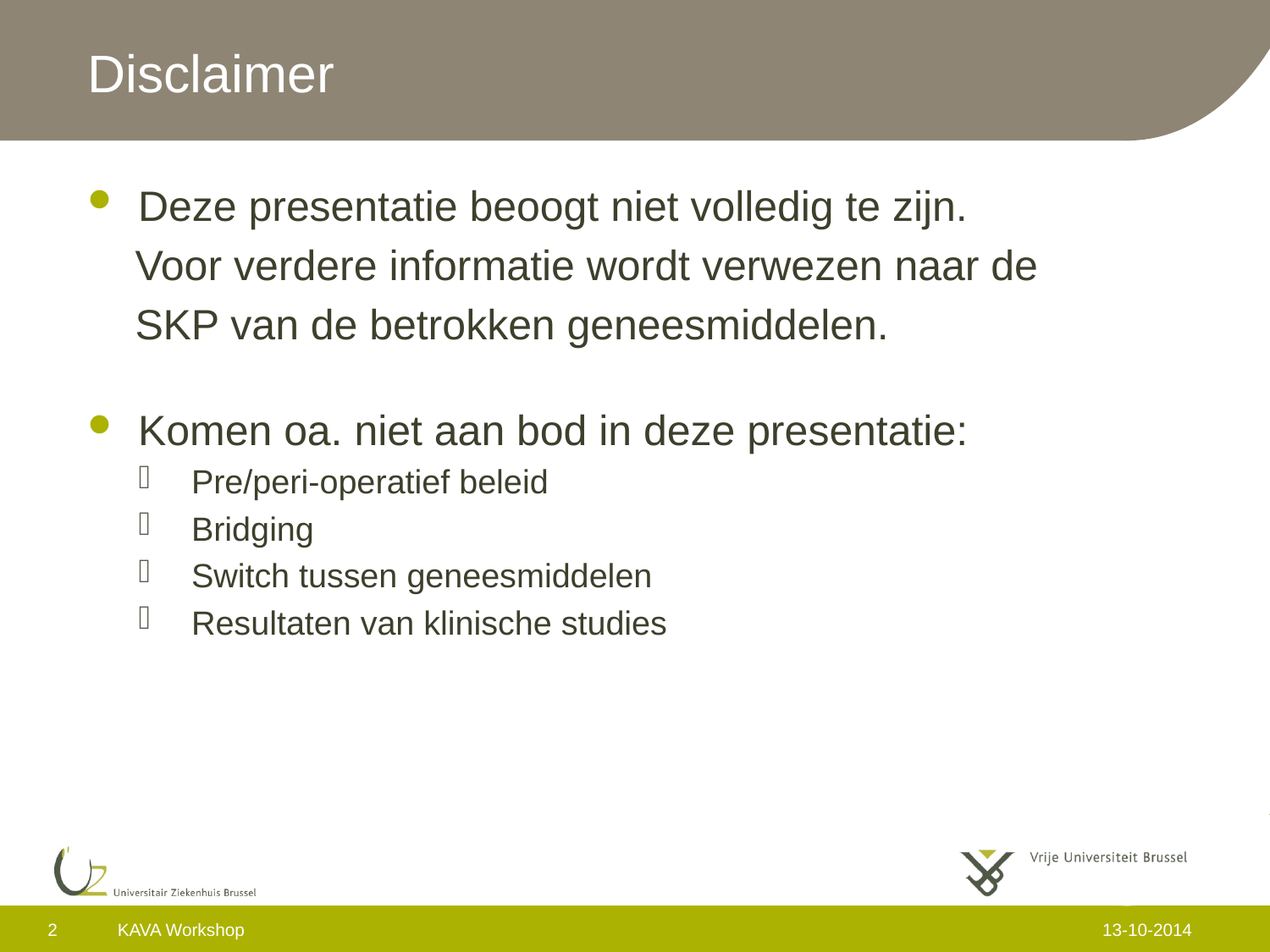

# Disclaimer
Deze presentatie beoogt niet volledig te zijn.
    Voor verdere informatie wordt verwezen naar de
    SKP van de betrokken geneesmiddelen.

Komen oa. niet aan bod in deze presentatie:
Pre/peri-operatief beleid
Bridging
Switch tussen geneesmiddelen
Resultaten van klinische studies

2
KAVA Workshop
13-10-2014